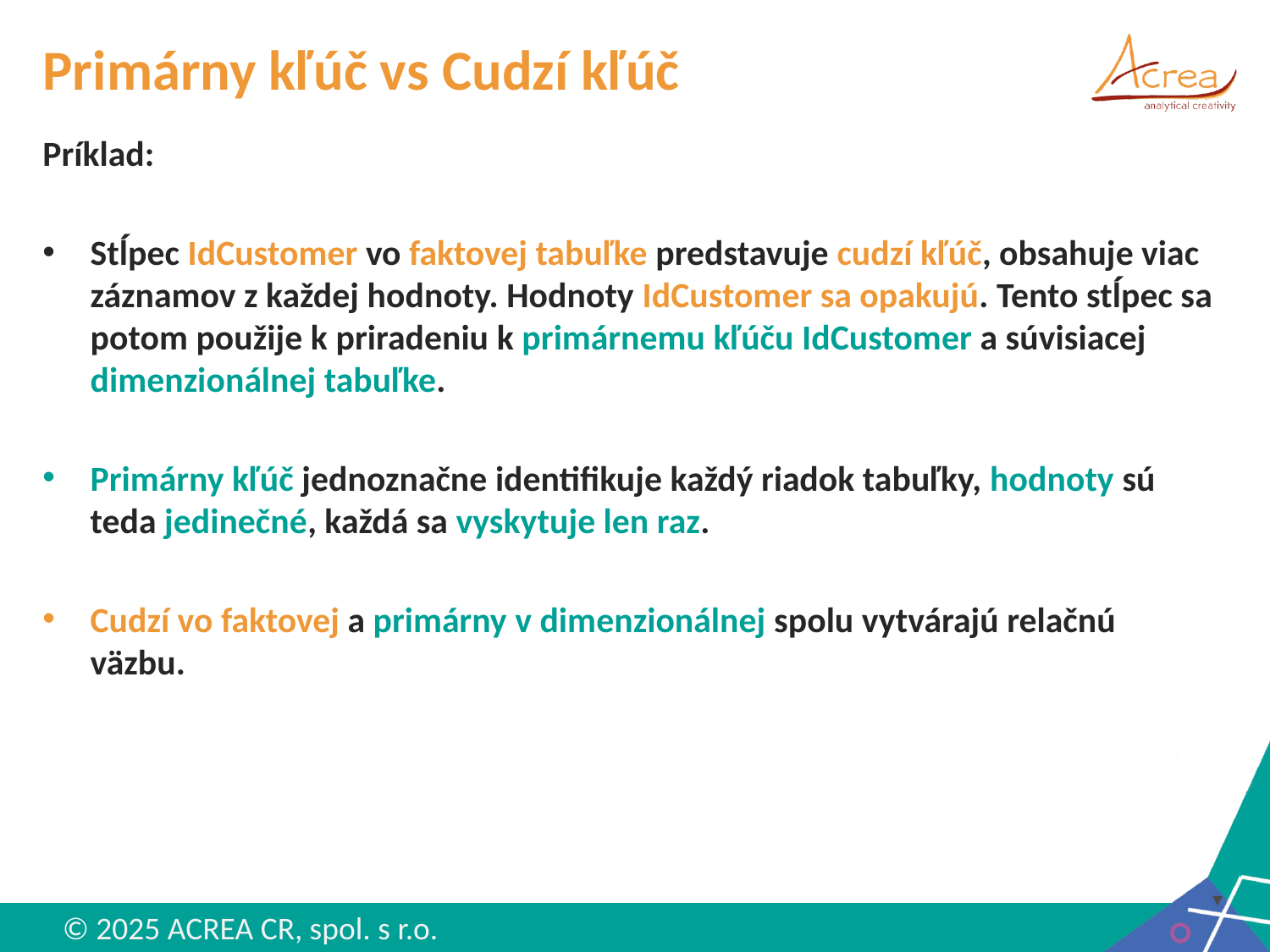

# Primárny kľúč vs Cudzí kľúč
Príklad:

Stĺpec IdCustomer vo faktovej tabuľke predstavuje cudzí kľúč, obsahuje viac záznamov z každej hodnoty. Hodnoty IdCustomer sa opakujú. Tento stĺpec sa potom použije k priradeniu k primárnemu kľúču IdCustomer a súvisiacej dimenzionálnej tabuľke.

Primárny kľúč jednoznačne identifikuje každý riadok tabuľky, hodnoty sú teda jedinečné, každá sa vyskytuje len raz.

Cudzí vo faktovej a primárny v dimenzionálnej spolu vytvárajú relačnú väzbu.